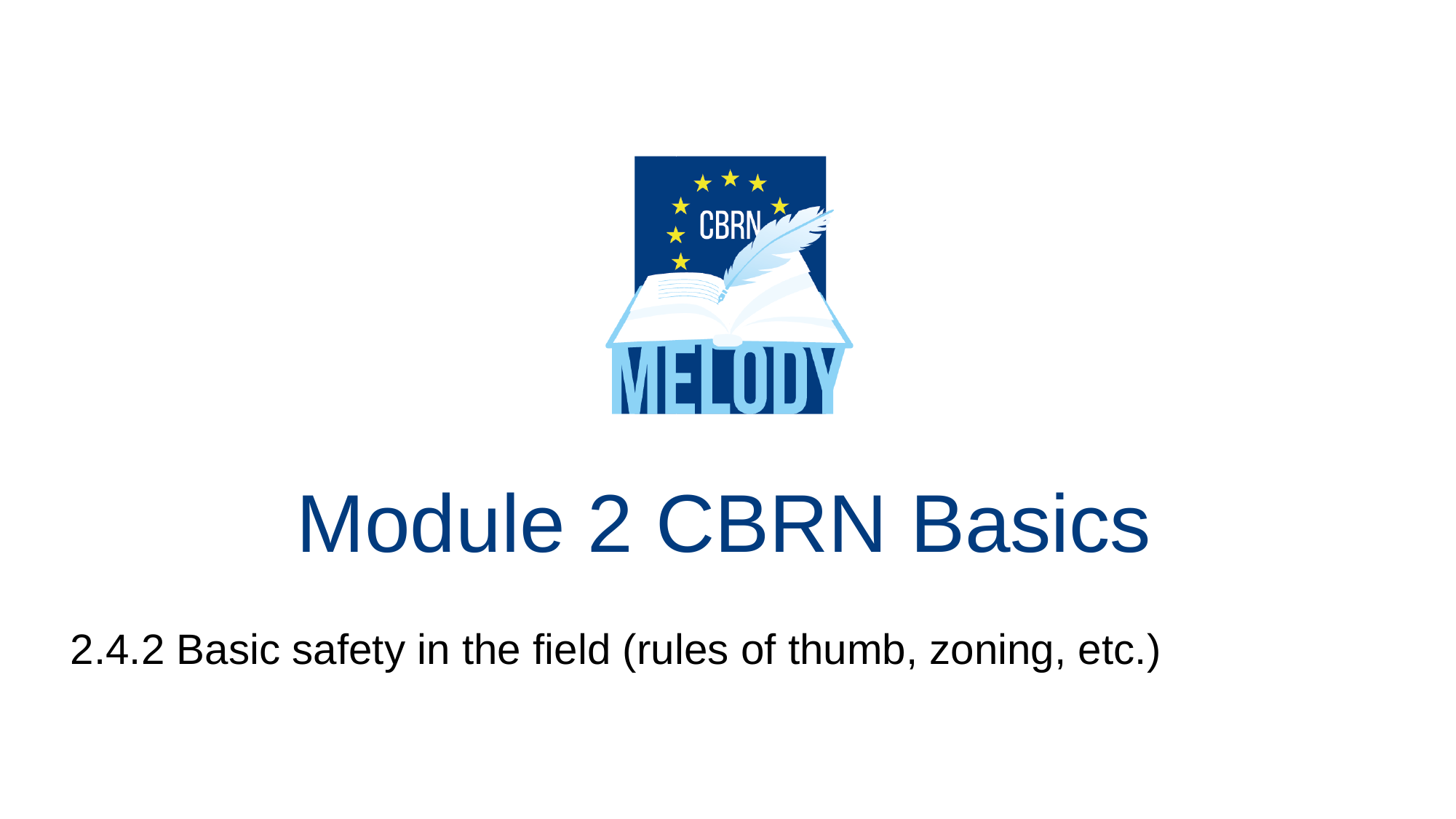

# Module 2 CBRN Basics
2.4.2 Basic safety in the field (rules of thumb, zoning, etc.)